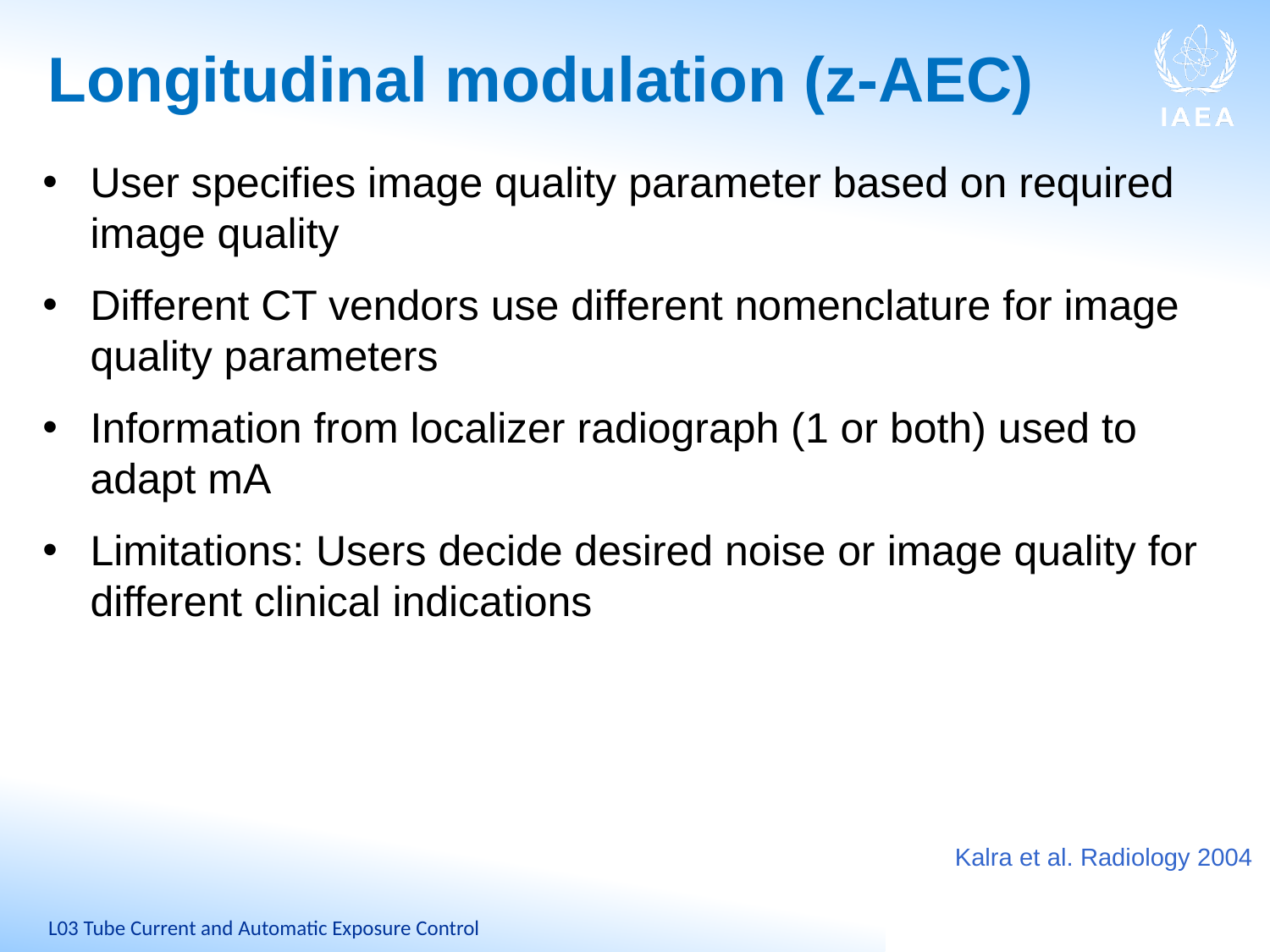

# Longitudinal modulation (z-AEC)
User specifies image quality parameter based on required image quality
Different CT vendors use different nomenclature for image quality parameters
Information from localizer radiograph (1 or both) used to adapt mA
Limitations: Users decide desired noise or image quality for different clinical indications

Kalra et al. Radiology 2004